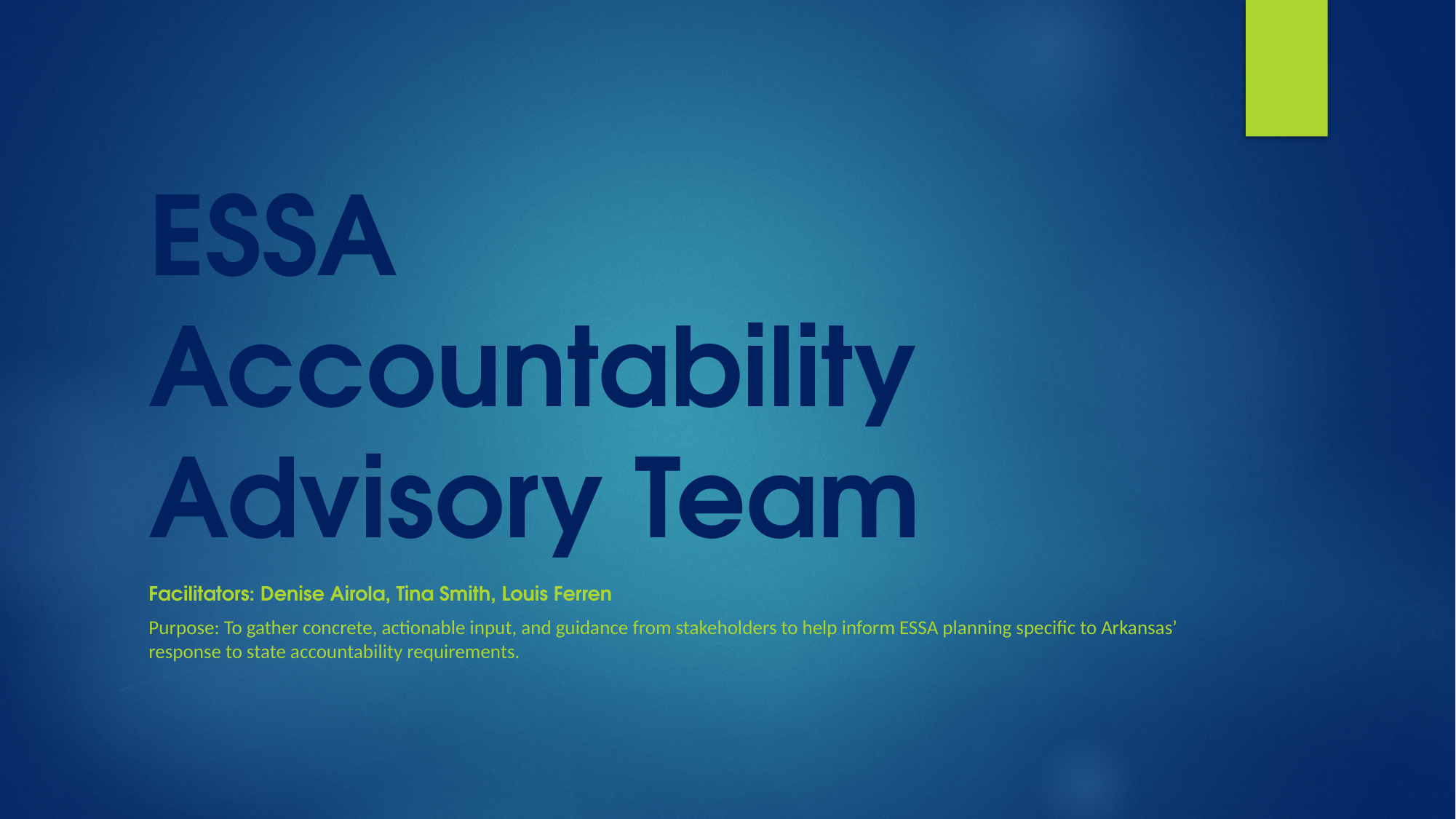

# ESSA Accountability Advisory Team
Facilitators: Denise Airola, Tina Smith, Louis Ferren
Purpose: To gather concrete, actionable input, and guidance from stakeholders to help inform ESSA planning specific to Arkansas’ response to state accountability requirements.